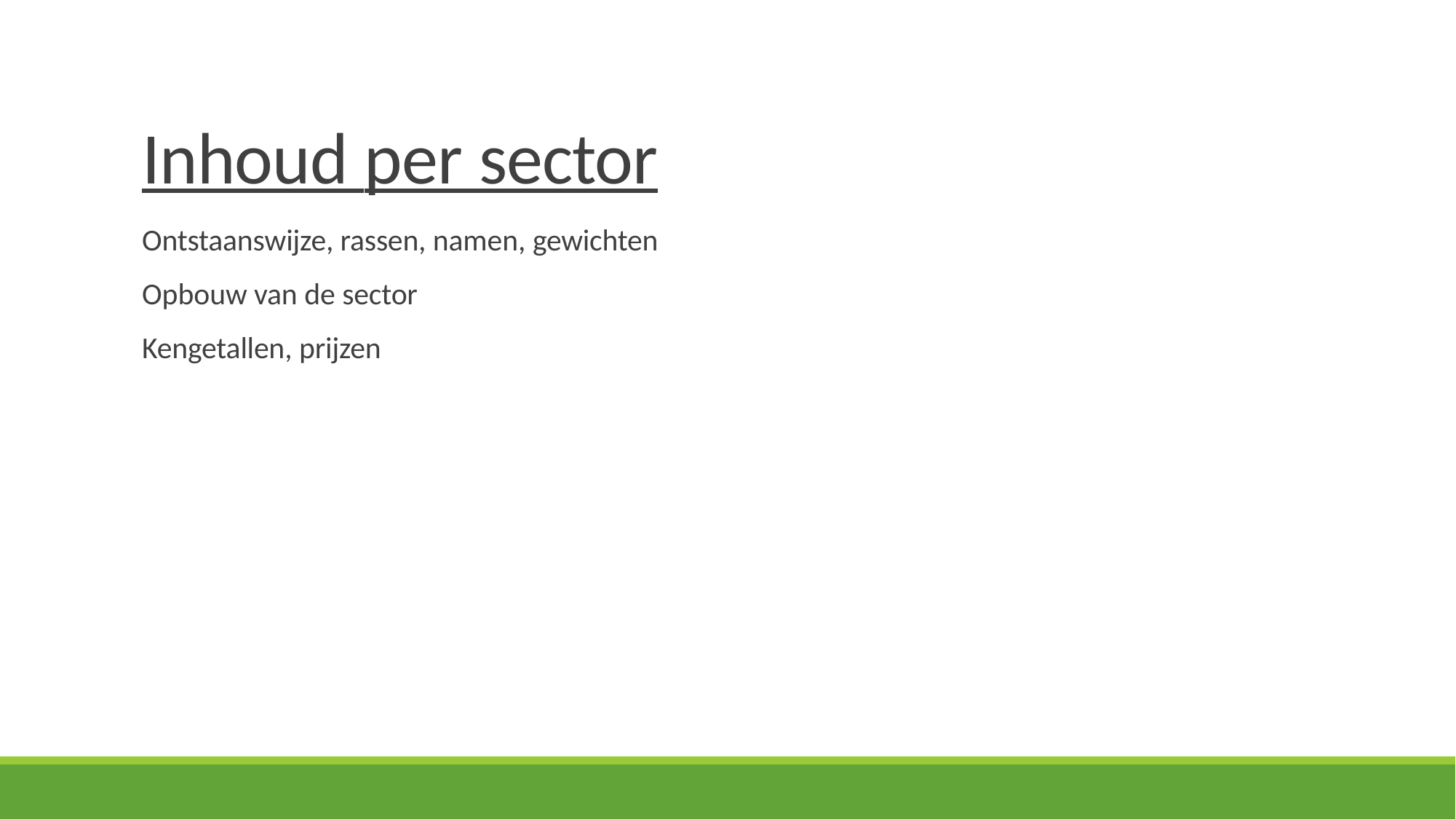

# Inhoud per sector
Ontstaanswijze, rassen, namen, gewichten  Opbouw van de sector
Kengetallen, prijzen